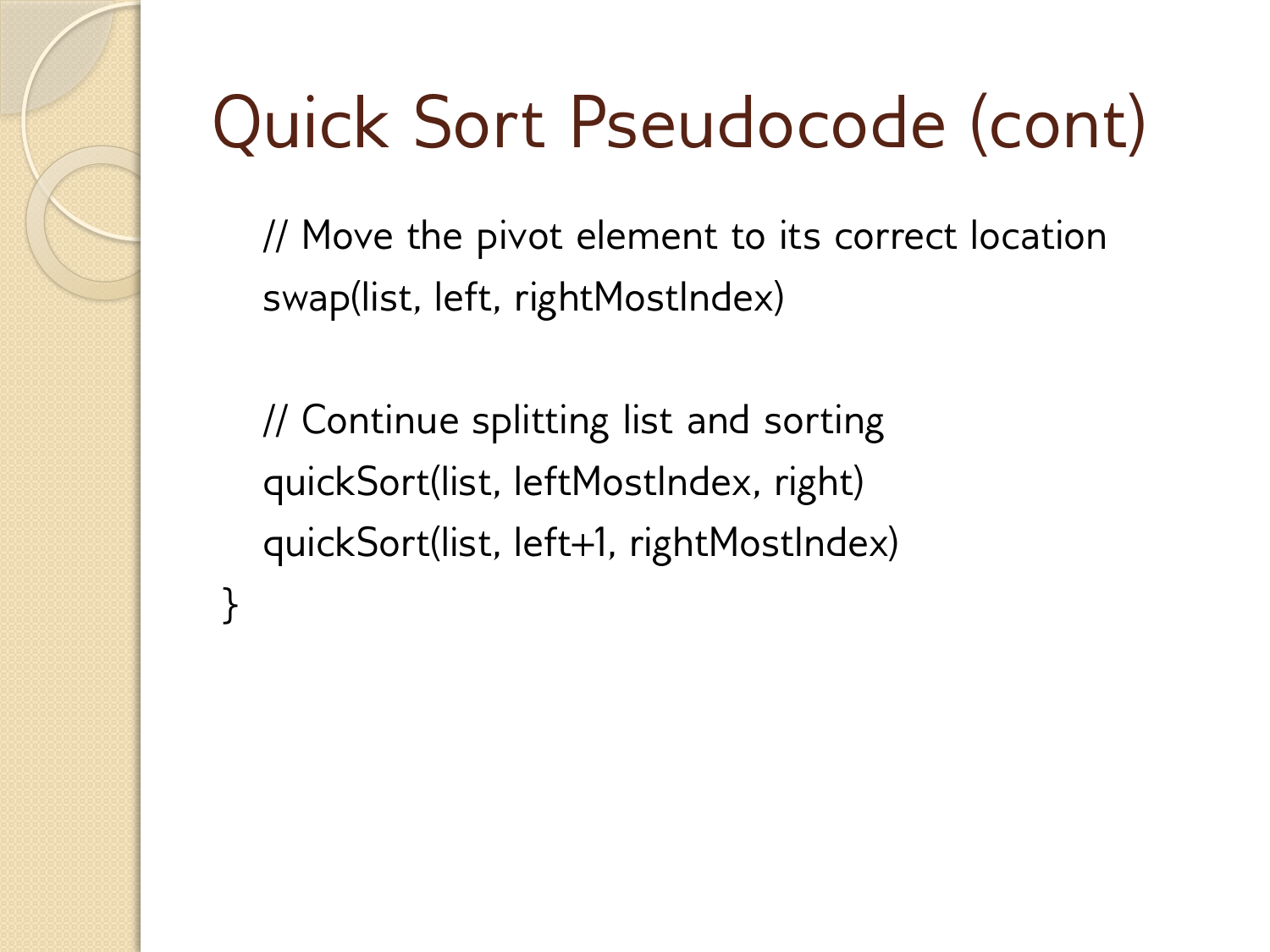

# Quick Sort Pseudocode (cont)
	// Move the pivot element to its correct location
	swap(list, left, rightMostIndex)

	// Continue splitting list and sorting
	quickSort(list, leftMostIndex, right)
	quickSort(list, left+1, rightMostIndex)
}